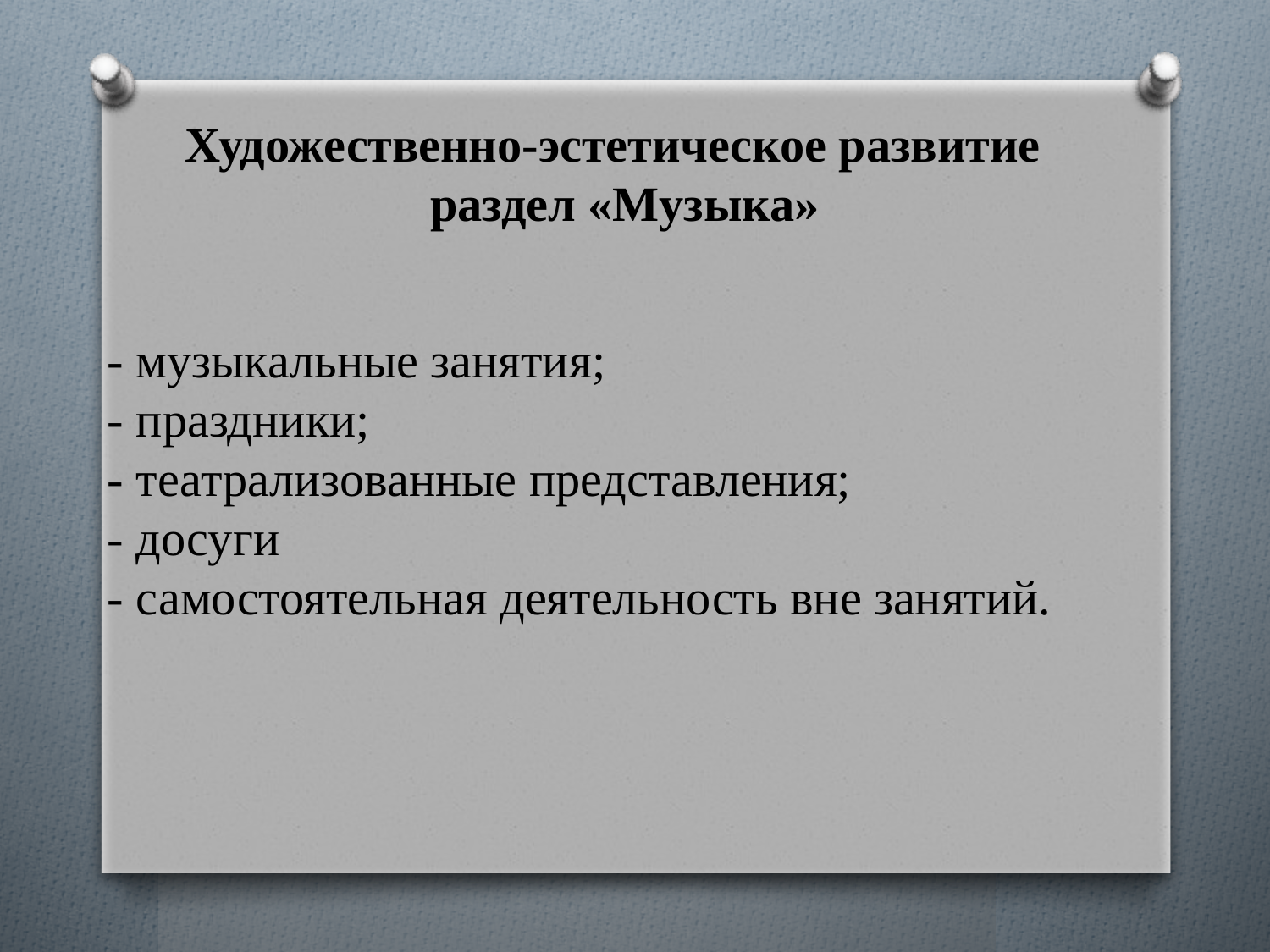

Художественно-эстетическое развитие
раздел «Музыка»
- музыкальные занятия;
- праздники;
- театрализованные представления;
- досуги
- самостоятельная деятельность вне занятий.